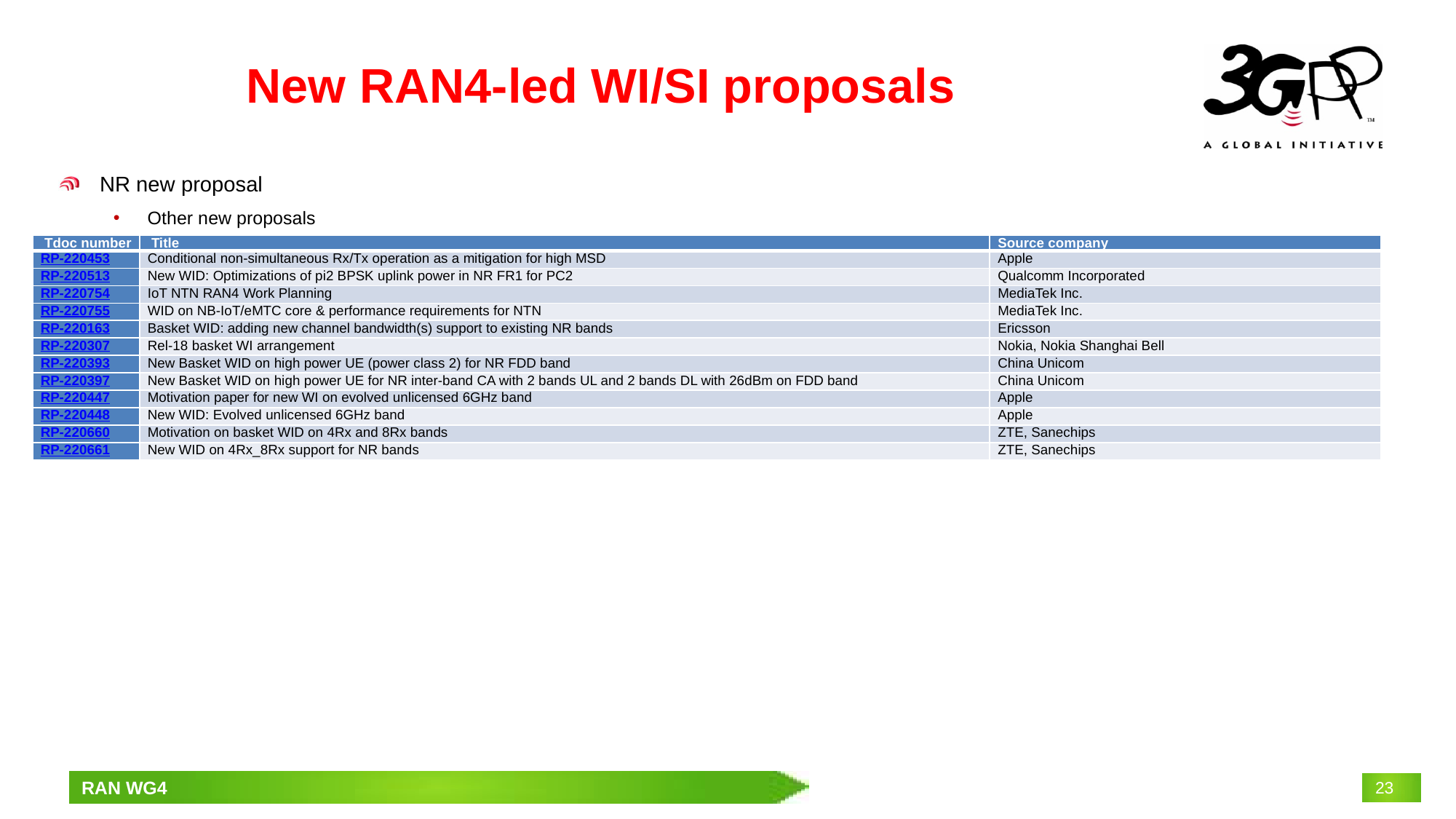

# New RAN4-led WI/SI proposals
NR new proposal
Other new proposals

| Tdoc number | Title | Source company |
| --- | --- | --- |
| RP-220453 | Conditional non-simultaneous Rx/Tx operation as a mitigation for high MSD | Apple |
| RP-220513 | New WID: Optimizations of pi2 BPSK uplink power in NR FR1 for PC2 | Qualcomm Incorporated |
| RP-220754 | IoT NTN RAN4 Work Planning | MediaTek Inc. |
| RP-220755 | WID on NB-IoT/eMTC core & performance requirements for NTN | MediaTek Inc. |
| RP-220163 | Basket WID: adding new channel bandwidth(s) support to existing NR bands | Ericsson |
| RP-220307 | Rel-18 basket WI arrangement | Nokia, Nokia Shanghai Bell |
| RP-220393 | New Basket WID on high power UE (power class 2) for NR FDD band | China Unicom |
| RP-220397 | New Basket WID on high power UE for NR inter-band CA with 2 bands UL and 2 bands DL with 26dBm on FDD band | China Unicom |
| RP-220447 | Motivation paper for new WI on evolved unlicensed 6GHz band | Apple |
| RP-220448 | New WID: Evolved unlicensed 6GHz band | Apple |
| RP-220660 | Motivation on basket WID on 4Rx and 8Rx bands | ZTE, Sanechips |
| RP-220661 | New WID on 4Rx\_8Rx support for NR bands | ZTE, Sanechips |